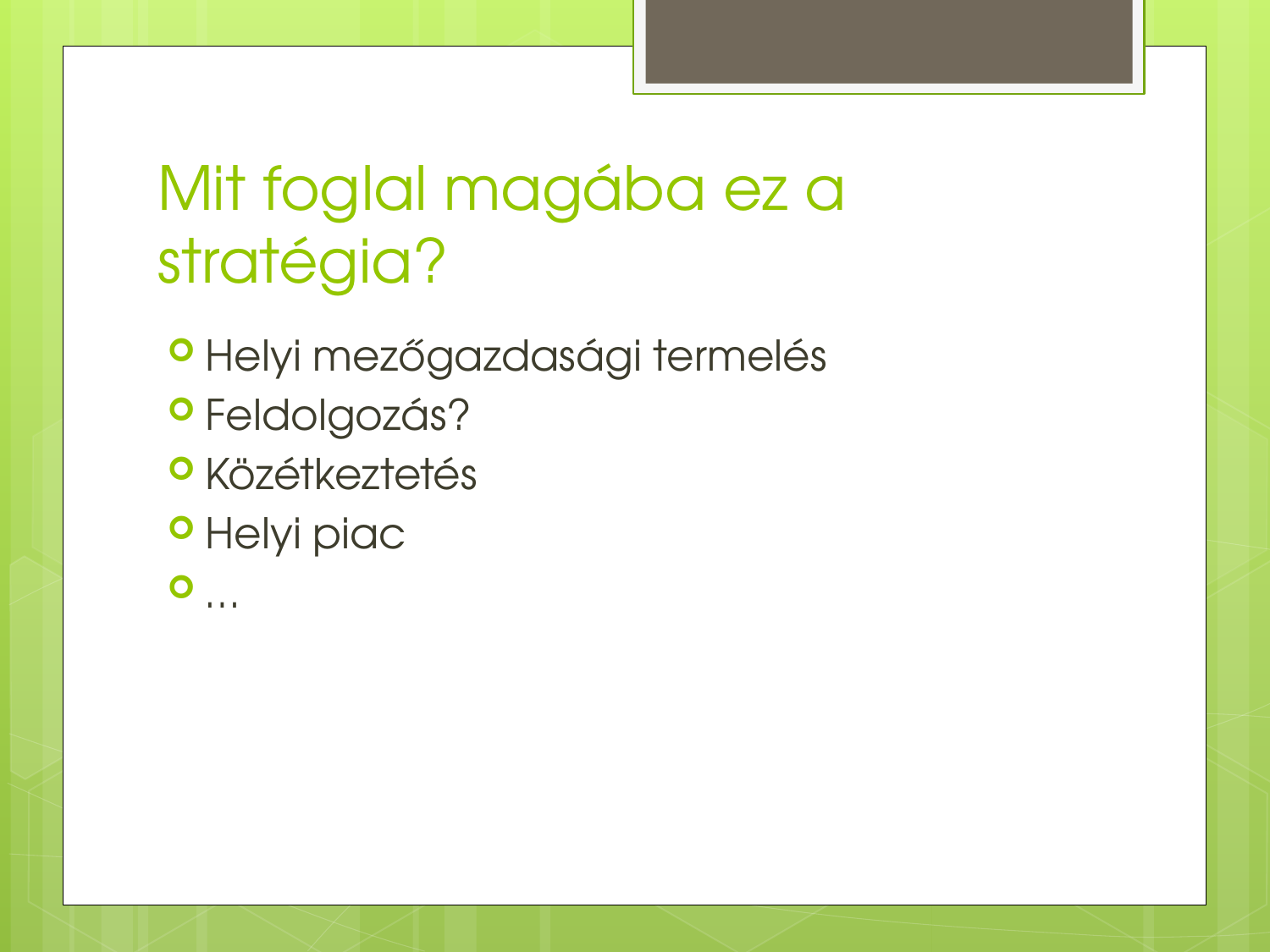

# Mit foglal magába ez a stratégia?
Helyi mezőgazdasági termelés
Feldolgozás?
Közétkeztetés
Helyi piac
…